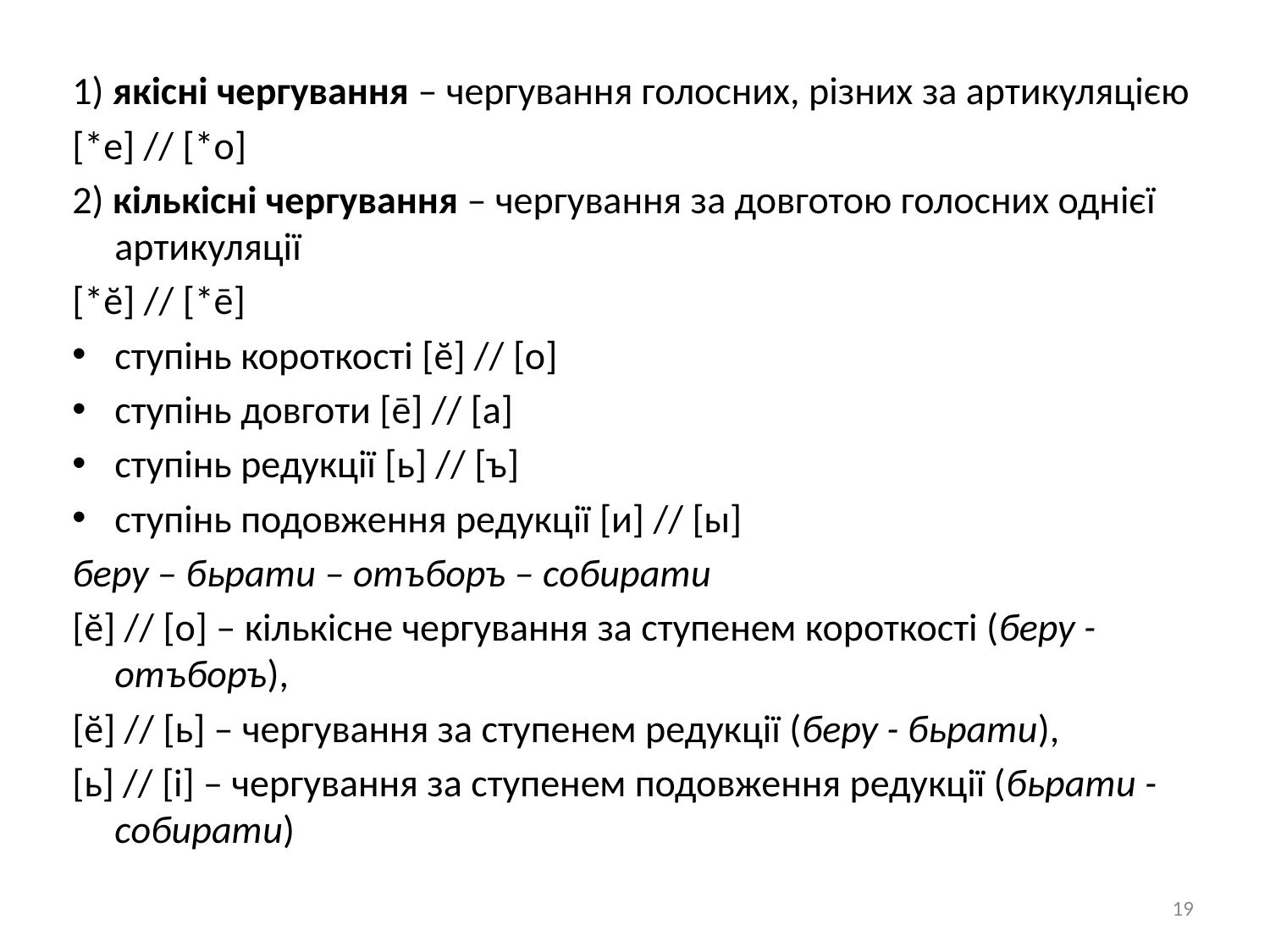

1) якісні чергування – чергування голосних, різних за артикуляцією
[*e] // [*o]
2) кількісні чергування – чергування за довготою голосних однієї артикуляції
[*ĕ] // [*ē]
ступінь короткості [ĕ] // [о]
ступінь довготи [ē] // [а]
ступінь редукції [ь] // [ъ]
ступінь подовження редукції [и] // [ы]
беру – бьрати – отъборъ – собирати
[ĕ] // [о] – кількісне чергування за ступенем короткості (беру - отъборъ),
[ĕ] // [ь] – чергування за ступенем редукції (беру - бьрати),
[ь] // [i] – чергування за ступенем подовження редукції (бьрати - собирати)
19